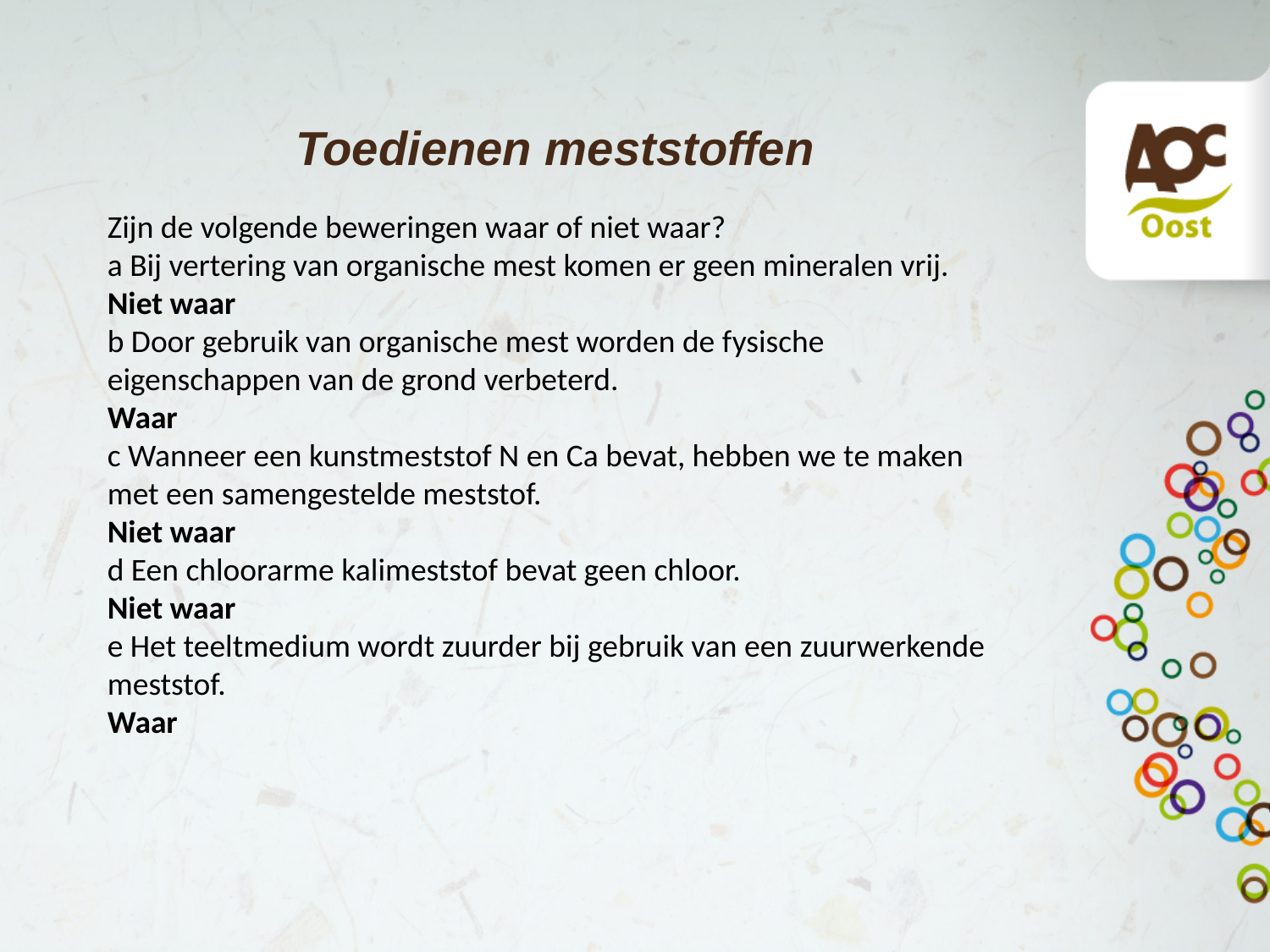

# Toedienen meststoffen
Zijn de volgende beweringen waar of niet waar?
a Bij vertering van organische mest komen er geen mineralen vrij.
Niet waar
b Door gebruik van organische mest worden de fysische eigenschappen van de grond verbeterd.
Waar
c Wanneer een kunstmeststof N en Ca bevat, hebben we te maken met een samengestelde meststof.
Niet waar
d Een chloorarme kalimeststof bevat geen chloor.
Niet waar
e Het teeltmedium wordt zuurder bij gebruik van een zuurwerkende meststof.
Waar